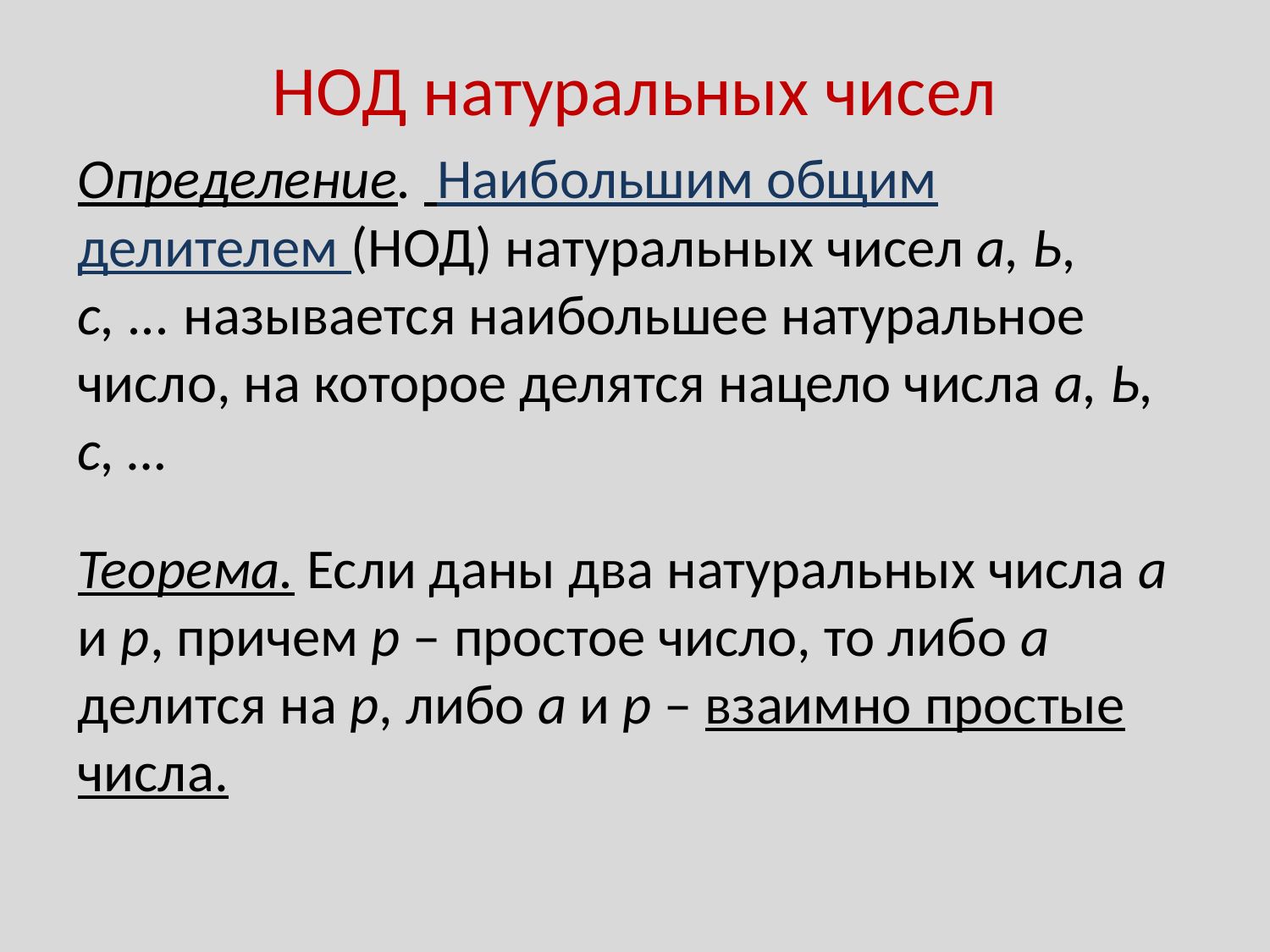

# НОД натуральных чисел
Определение.  Наибольшим общим делителем (НОД) натуральных чисел а, Ь, с, ... называется наибольшее натуральное число, на которое делятся нацело числа а, Ь, с, …

Теорема. Если даны два натуральных числа a и p, причем p – простое число, то либо a делится на p, либо a и p – взаимно простые числа.